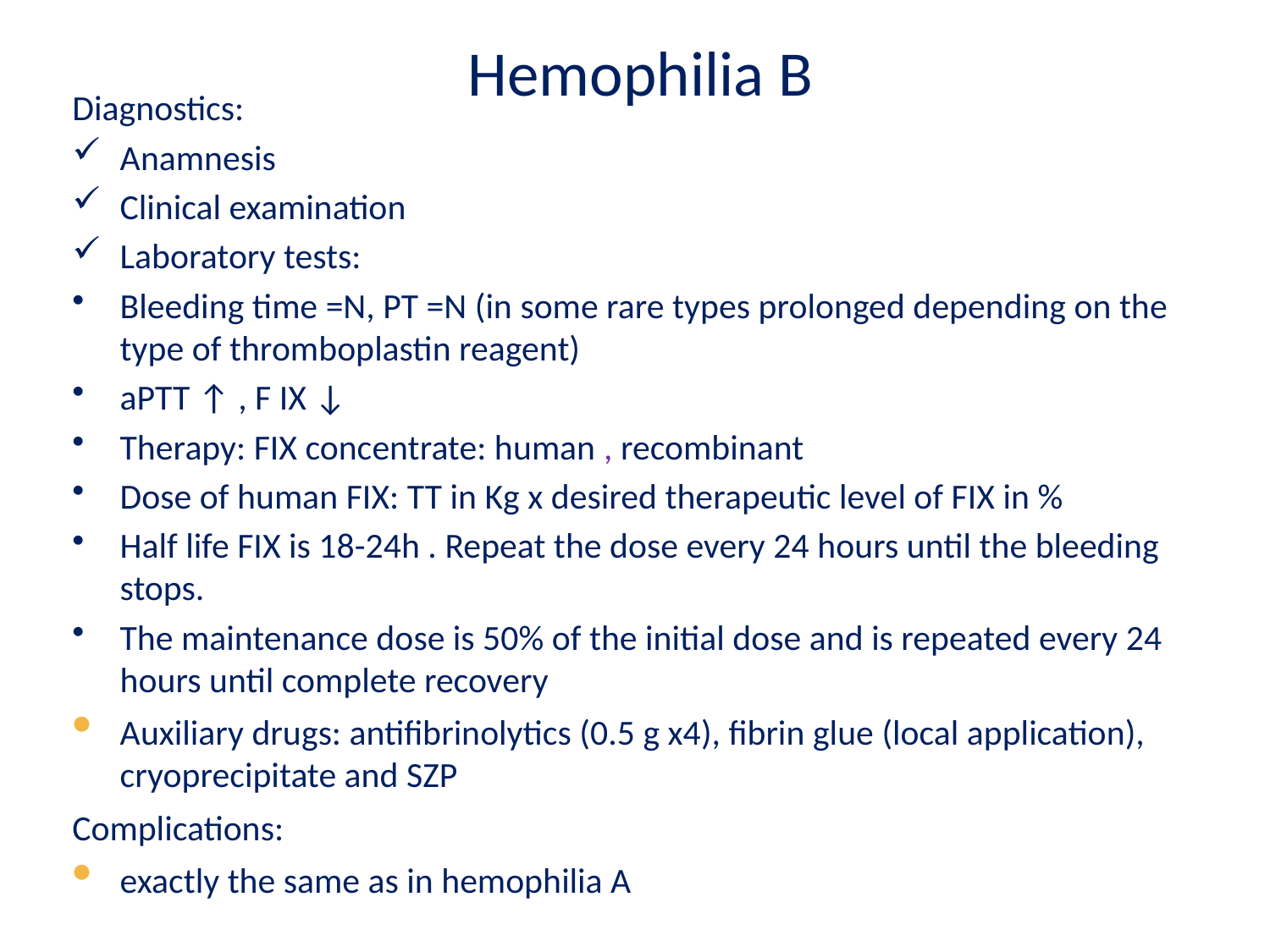

Hemophilia B
Diagnostics:
Anamnesis
Clinical examination
Laboratory tests:
Bleeding time =N, PT =N (in some rare types prolonged depending on the type of thromboplastin reagent)
aPTT ↑ , F IX ↓
Therapy: FIX concentrate: human , recombinant
Dose of human FIX: TT in Kg x desired therapeutic level of FIX in %
Half life FIX is 18-24h . Repeat the dose every 24 hours until the bleeding stops.
The maintenance dose is 50% of the initial dose and is repeated every 24 hours until complete recovery
Auxiliary drugs: antifibrinolytics (0.5 g x4), fibrin glue (local application), cryoprecipitate and SZP
Complications:
exactly the same as in hemophilia A